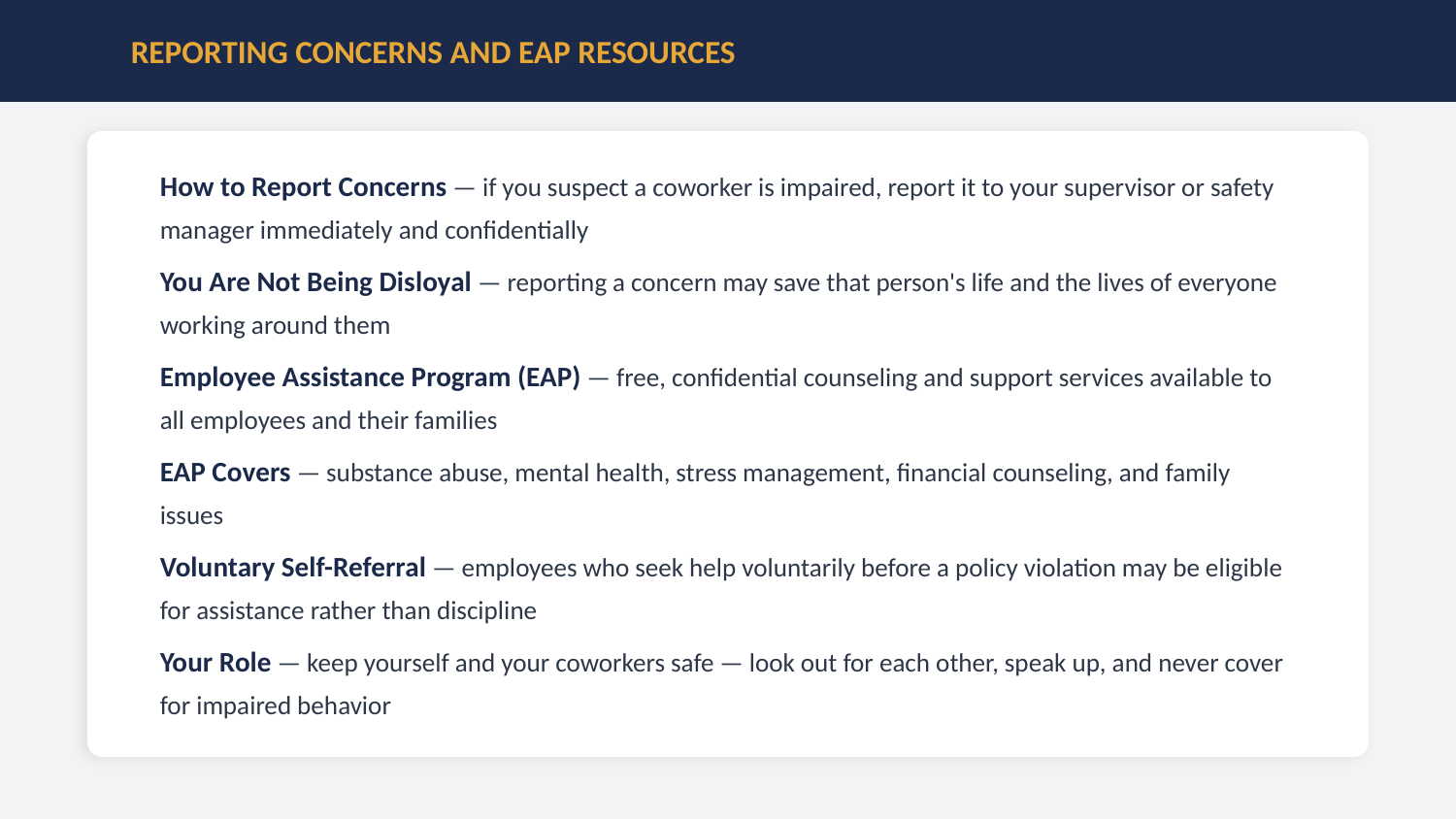

REPORTING CONCERNS AND EAP RESOURCES

How to Report Concerns — if you suspect a coworker is impaired, report it to your supervisor or safety manager immediately and confidentially
You Are Not Being Disloyal — reporting a concern may save that person's life and the lives of everyone working around them
Employee Assistance Program (EAP) — free, confidential counseling and support services available to all employees and their families
EAP Covers — substance abuse, mental health, stress management, financial counseling, and family issues
Voluntary Self-Referral — employees who seek help voluntarily before a policy violation may be eligible for assistance rather than discipline
Your Role — keep yourself and your coworkers safe — look out for each other, speak up, and never cover for impaired behavior